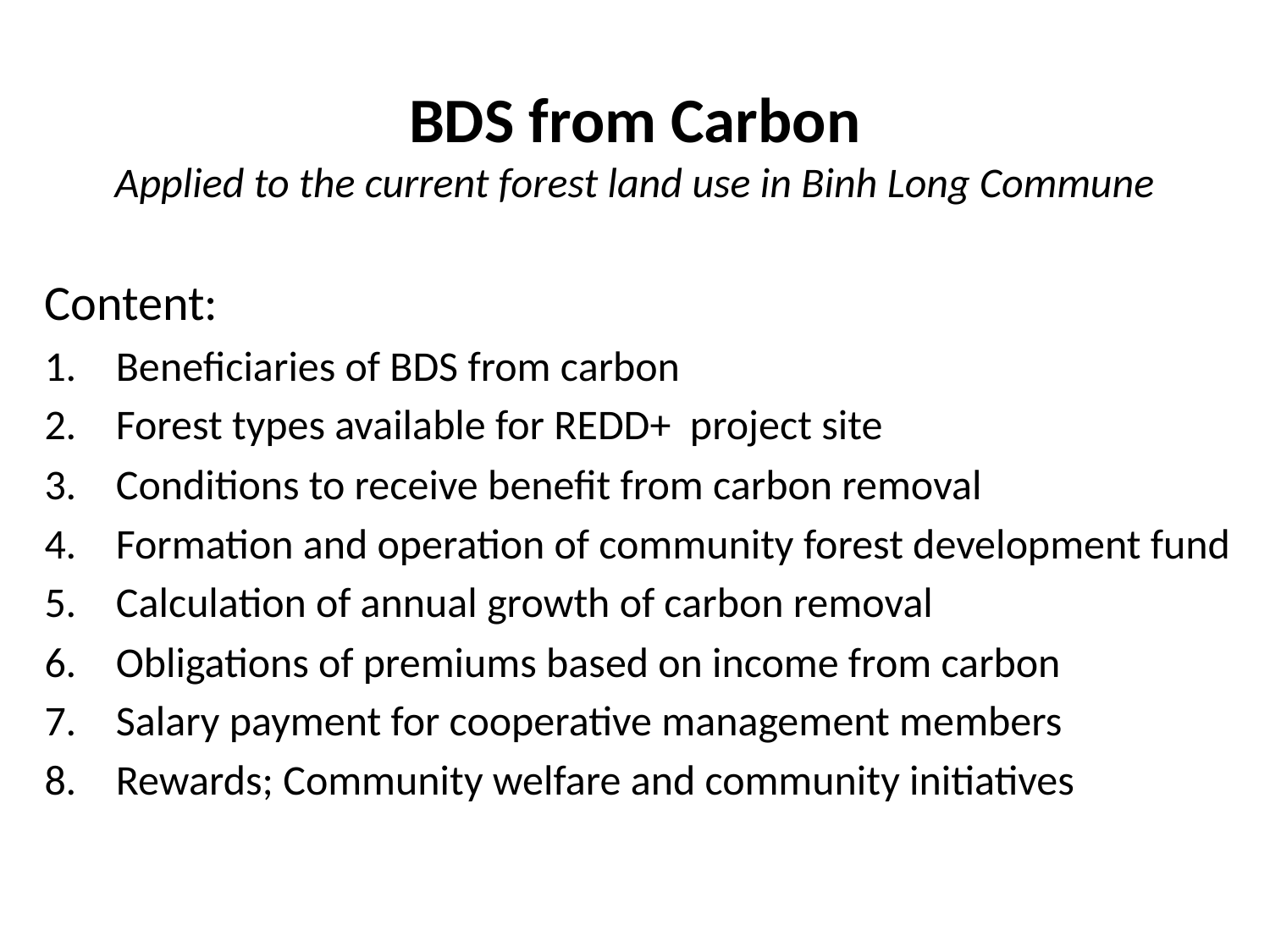

# BDS from Carbon Applied to the current forest land use in Binh Long Commune
Content:
Beneficiaries of BDS from carbon
Forest types available for REDD+  project site
Conditions to receive benefit from carbon removal
Formation and operation of community forest development fund
Calculation of annual growth of carbon removal
Obligations of premiums based on income from carbon
Salary payment for cooperative management members
Rewards; Community welfare and community initiatives